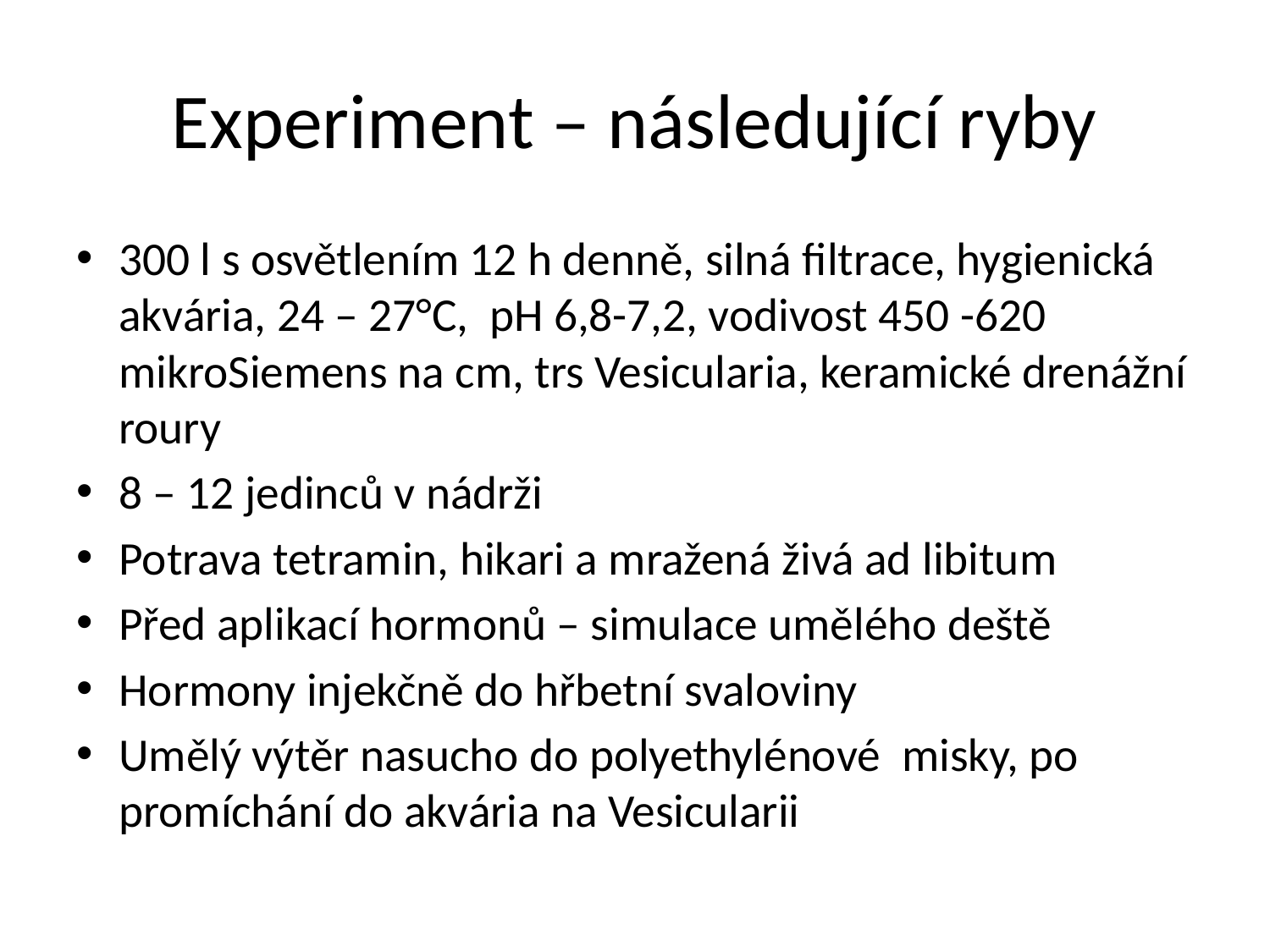

# Experiment – následující ryby
300 l s osvětlením 12 h denně, silná filtrace, hygienická akvária, 24 – 27°C,  pH 6,8-7,2, vodivost 450 -620 mikroSiemens na cm, trs Vesicularia, keramické drenážní roury
8 – 12 jedinců v nádrži
Potrava tetramin, hikari a mražená živá ad libitum
Před aplikací hormonů – simulace umělého deště
Hormony injekčně do hřbetní svaloviny
Umělý výtěr nasucho do polyethylénové  misky, po promíchání do akvária na Vesicularii